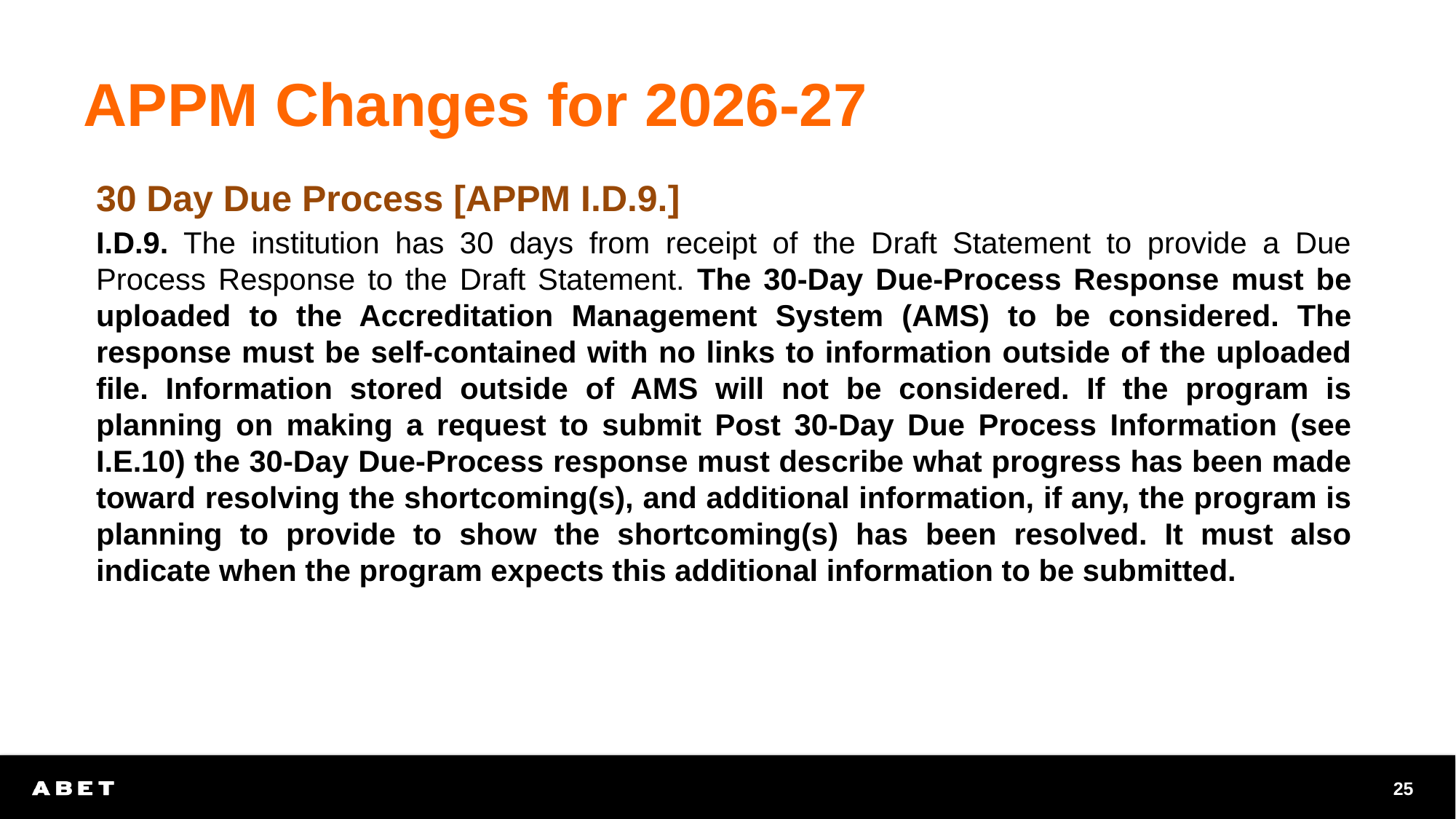

# APPM Changes for 2026-27
30 Day Due Process [APPM I.D.9.]
I.D.9. The institution has 30 days from receipt of the Draft Statement to provide a Due Process Response to the Draft Statement. The 30-Day Due-Process Response must be uploaded to the Accreditation Management System (AMS) to be considered. The response must be self-contained with no links to information outside of the uploaded file. Information stored outside of AMS will not be considered. If the program is planning on making a request to submit Post 30-Day Due Process Information (see I.E.10) the 30-Day Due-Process response must describe what progress has been made toward resolving the shortcoming(s), and additional information, if any, the program is planning to provide to show the shortcoming(s) has been resolved. It must also indicate when the program expects this additional information to be submitted.